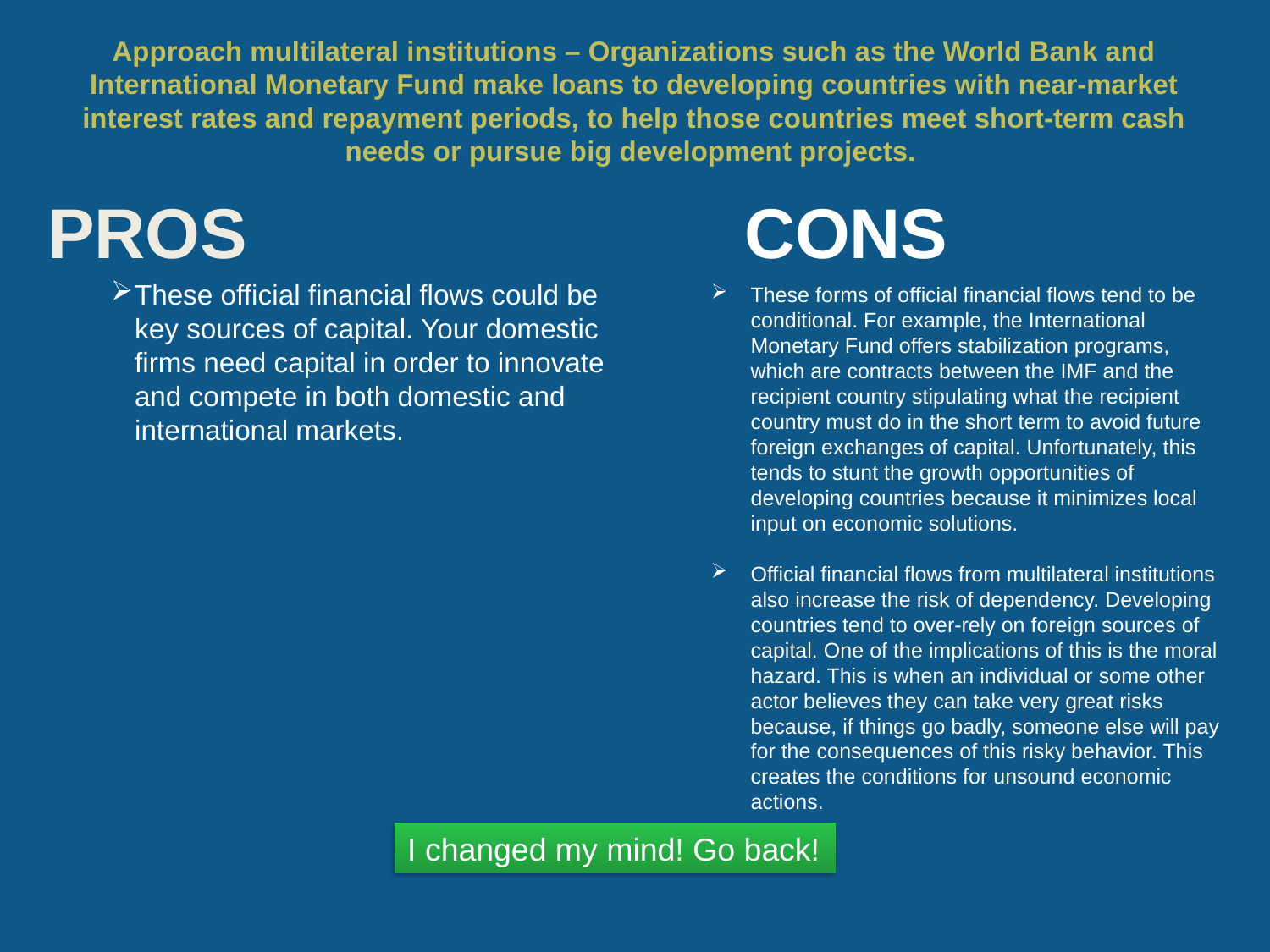

# Approach multilateral institutions – Organizations such as the World Bank and International Monetary Fund make loans to developing countries with near-market interest rates and repayment periods, to help those countries meet short-term cash needs or pursue big development projects.
These official financial flows could be key sources of capital. Your domestic firms need capital in order to innovate and compete in both domestic and international markets.

These forms of official financial flows tend to be conditional. For example, the International Monetary Fund offers stabilization programs, which are contracts between the IMF and the recipient country stipulating what the recipient country must do in the short term to avoid future foreign exchanges of capital. Unfortunately, this tends to stunt the growth opportunities of developing countries because it minimizes local input on economic solutions.

Official financial flows from multilateral institutions also increase the risk of dependency. Developing countries tend to over-rely on foreign sources of capital. One of the implications of this is the moral hazard. This is when an individual or some other actor believes they can take very great risks because, if things go badly, someone else will pay for the consequences of this risky behavior. This creates the conditions for unsound economic actions.